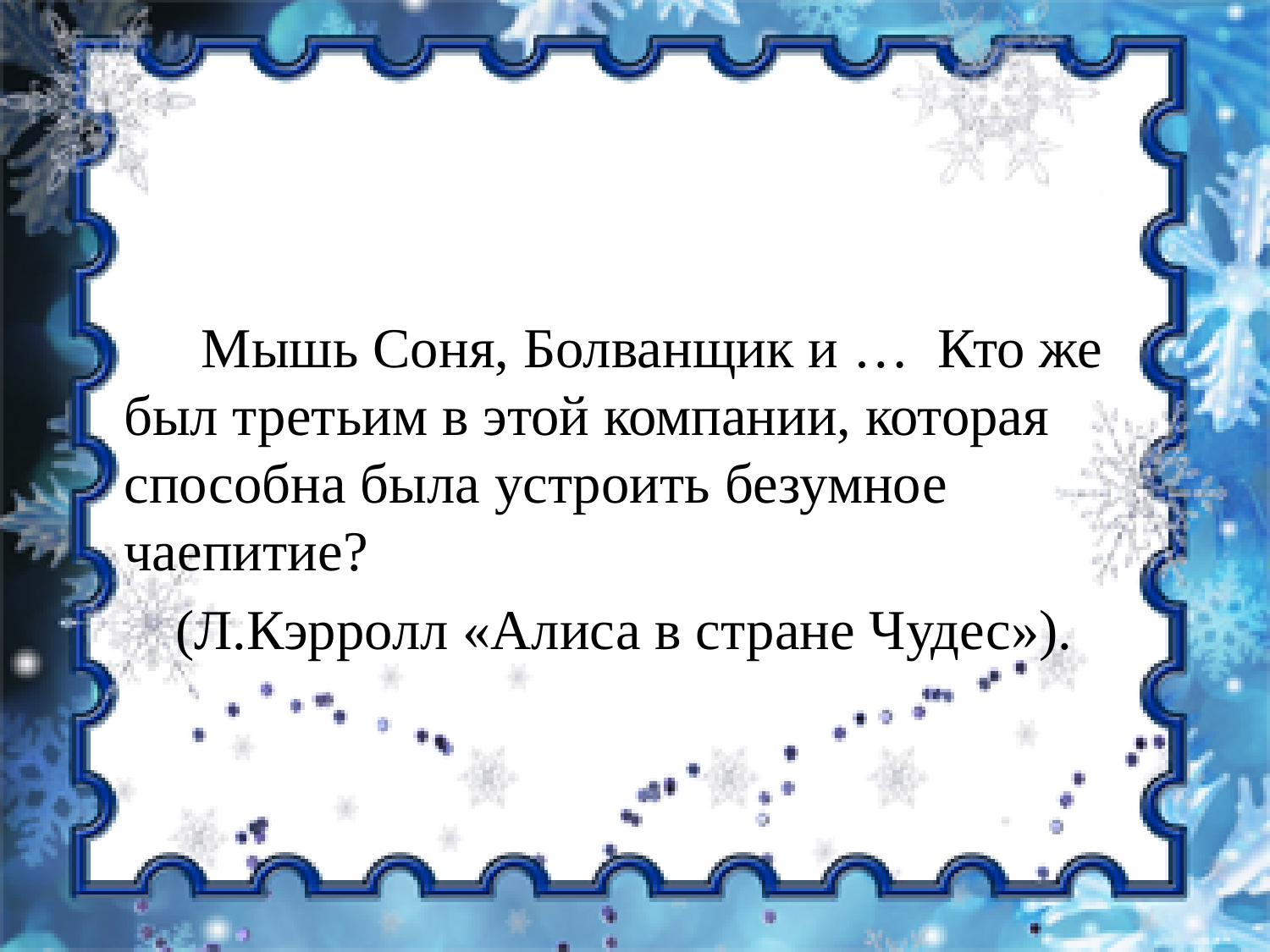

#

        Мышь Соня, Болванщик и …  Кто же был третьим в этой компании, которая способна была устроить безумное чаепитие?
       (Л.Кэрролл «Алиса в стране Чудес»).